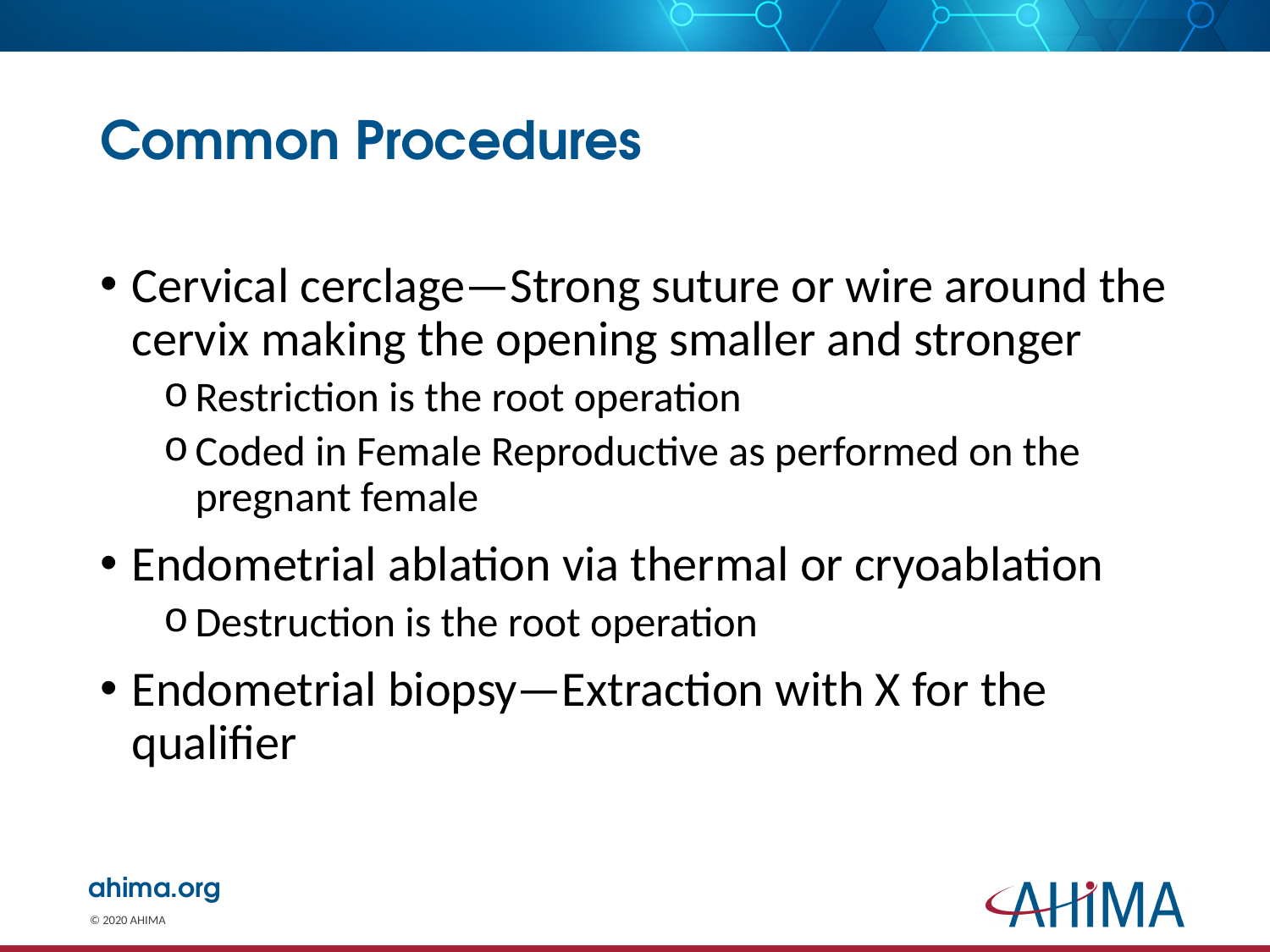

# Common Procedures
Cervical cerclage—Strong suture or wire around the cervix making the opening smaller and stronger
Restriction is the root operation
Coded in Female Reproductive as performed on the pregnant female
Endometrial ablation via thermal or cryoablation
Destruction is the root operation
Endometrial biopsy—Extraction with X for the qualifier